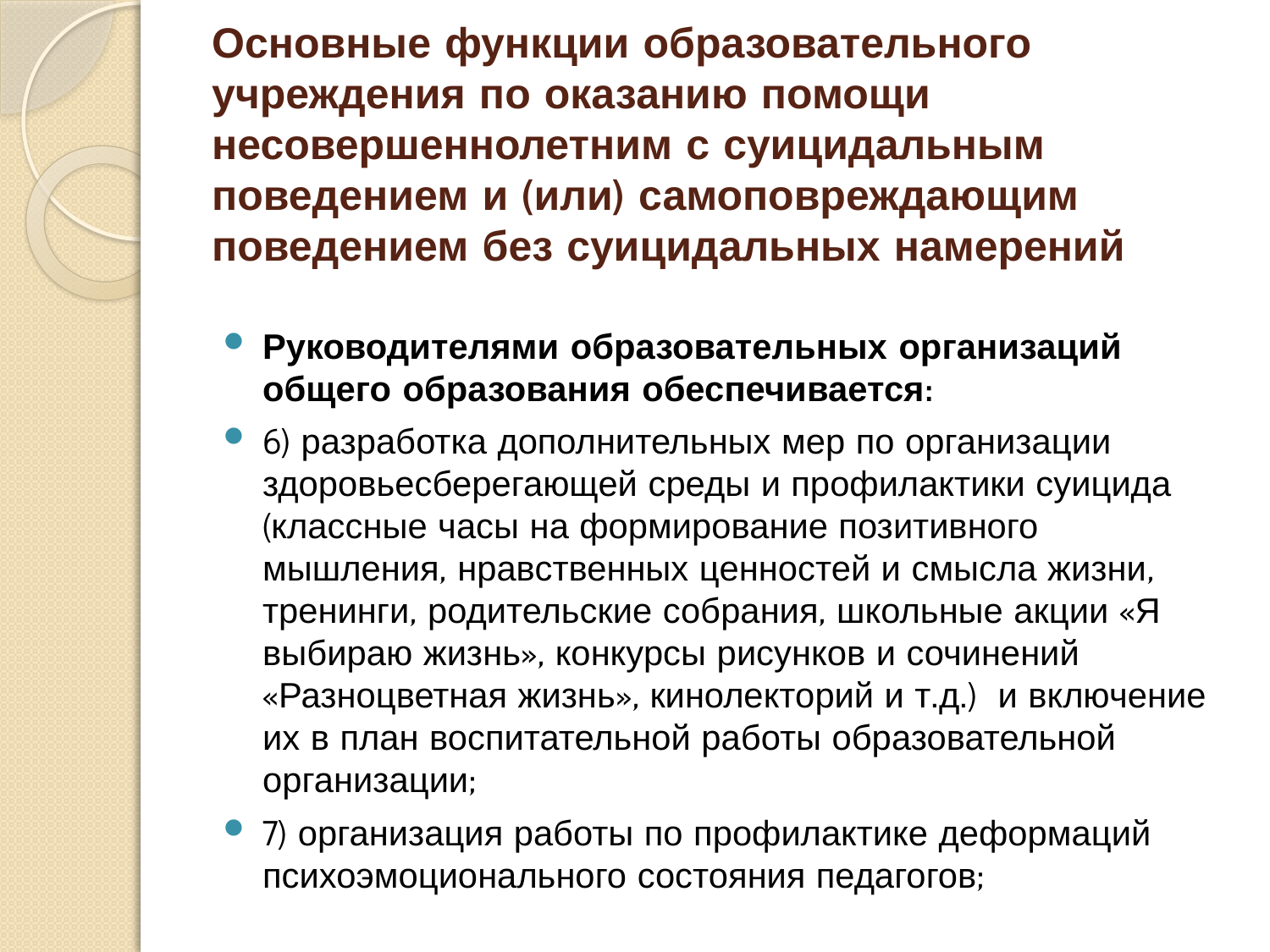

# Основные функции образовательного учреждения по оказанию помощи несовершеннолетним с суицидальным поведением и (или) самоповреждающим поведением без суицидальных намерений
Руководителями образовательных организаций общего образования обеспечивается:
6) разработка дополнительных мер по организации здоровьесберегающей среды и профилактики суицида (классные часы на формирование позитивного мышления, нравственных ценностей и смысла жизни, тренинги, родительские собрания, школьные акции «Я выбираю жизнь», конкурсы рисунков и сочинений «Разноцветная жизнь», кинолекторий и т.д.)  и включение их в план воспитательной работы образовательной организации;
7) организация работы по профилактике деформаций психоэмоционального состояния педагогов;